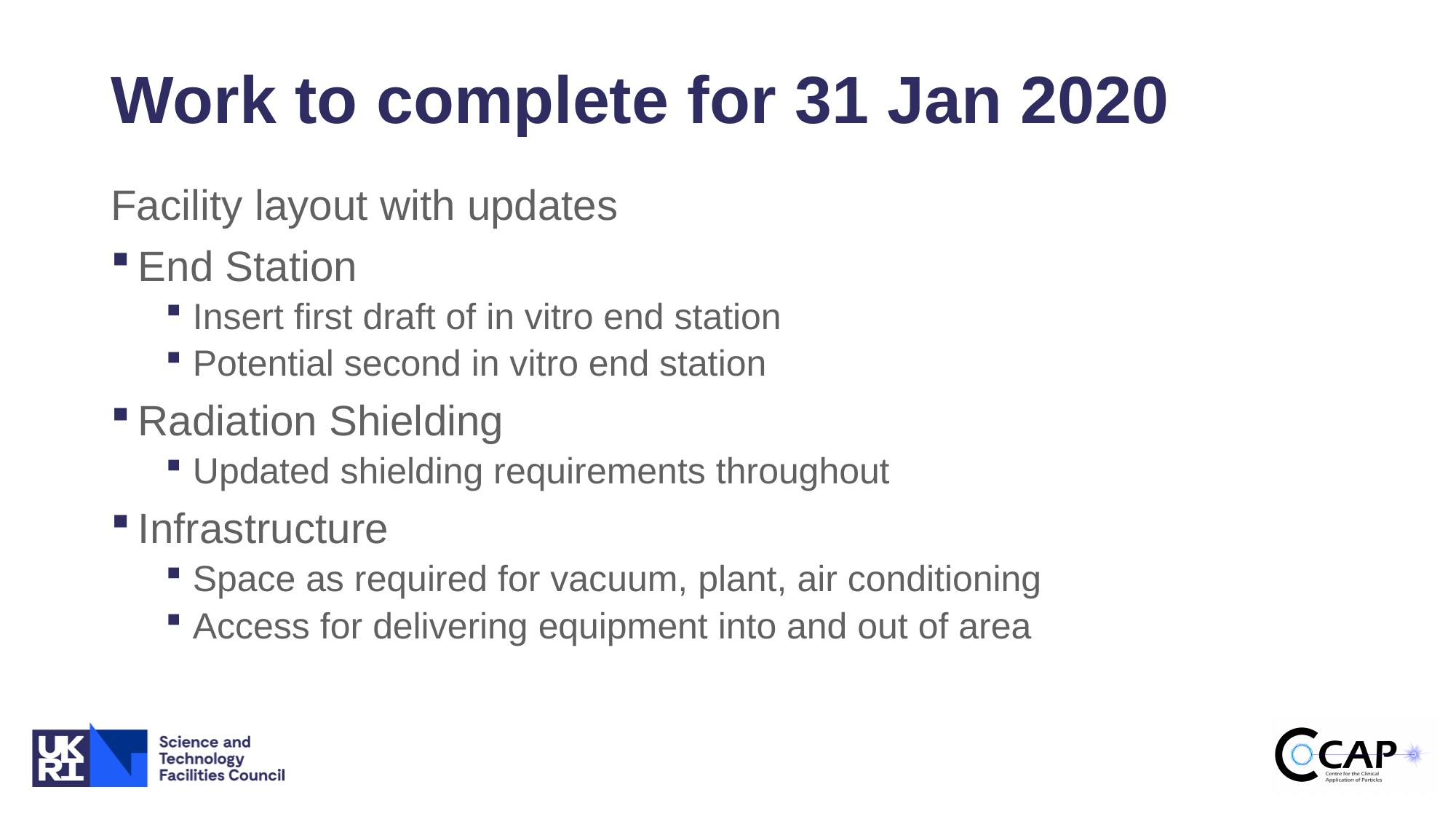

# Work to complete for 31 Jan 2020
Facility layout with updates
End Station
Insert first draft of in vitro end station
Potential second in vitro end station
Radiation Shielding
Updated shielding requirements throughout
Infrastructure
Space as required for vacuum, plant, air conditioning
Access for delivering equipment into and out of area